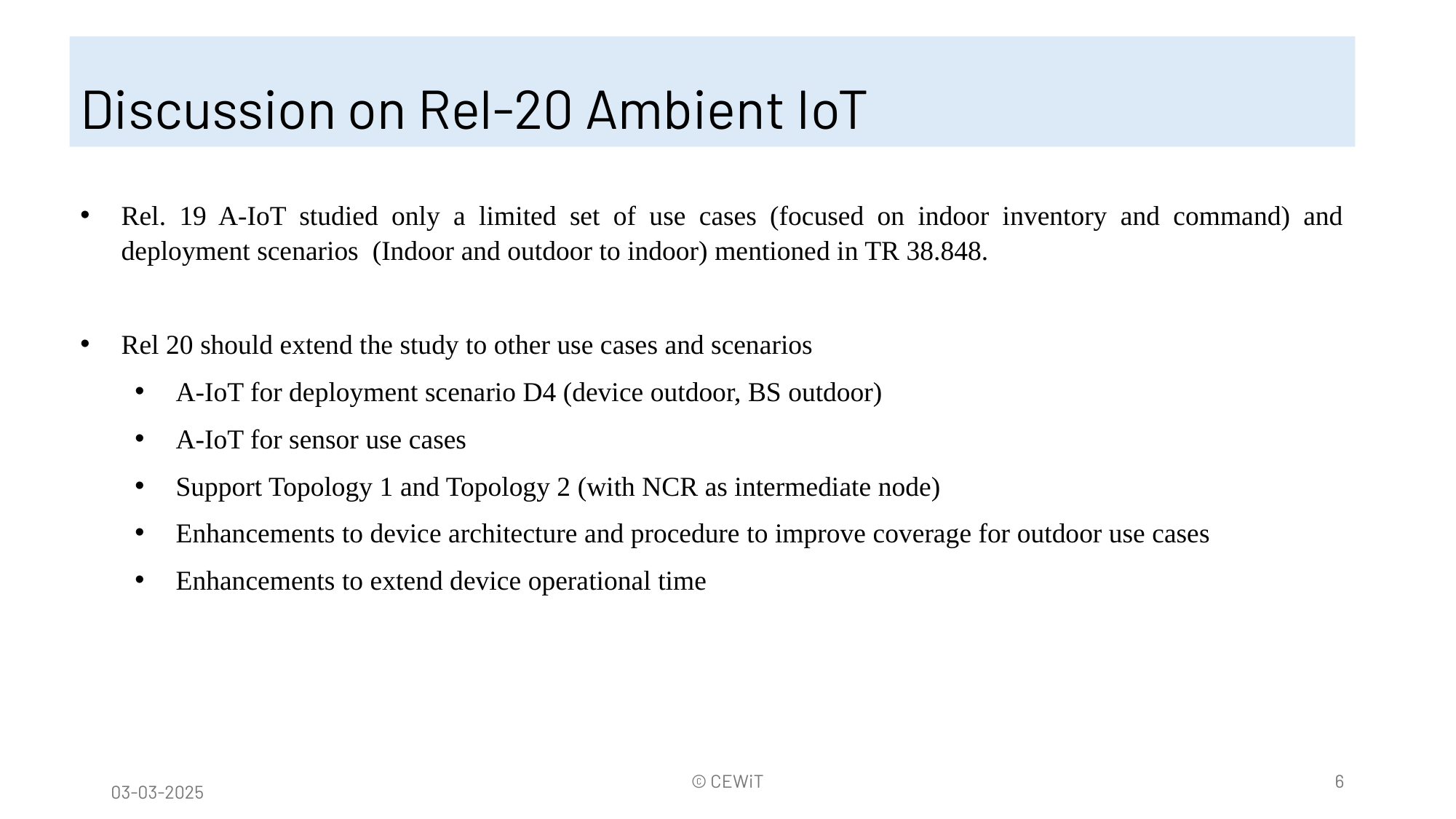

Discussion on Rel-20 Ambient IoT
Rel. 19 A-IoT studied only a limited set of use cases (focused on indoor inventory and command) and deployment scenarios  (Indoor and outdoor to indoor) mentioned in TR 38.848.

Rel 20 should extend the study to other use cases and scenarios
A-IoT for deployment scenario D4 (device outdoor, BS outdoor)
A-IoT for sensor use cases
Support Topology 1 and Topology 2 (with NCR as intermediate node)
Enhancements to device architecture and procedure to improve coverage for outdoor use cases
Enhancements to extend device operational time
© CEWiT
6
03-03-2025